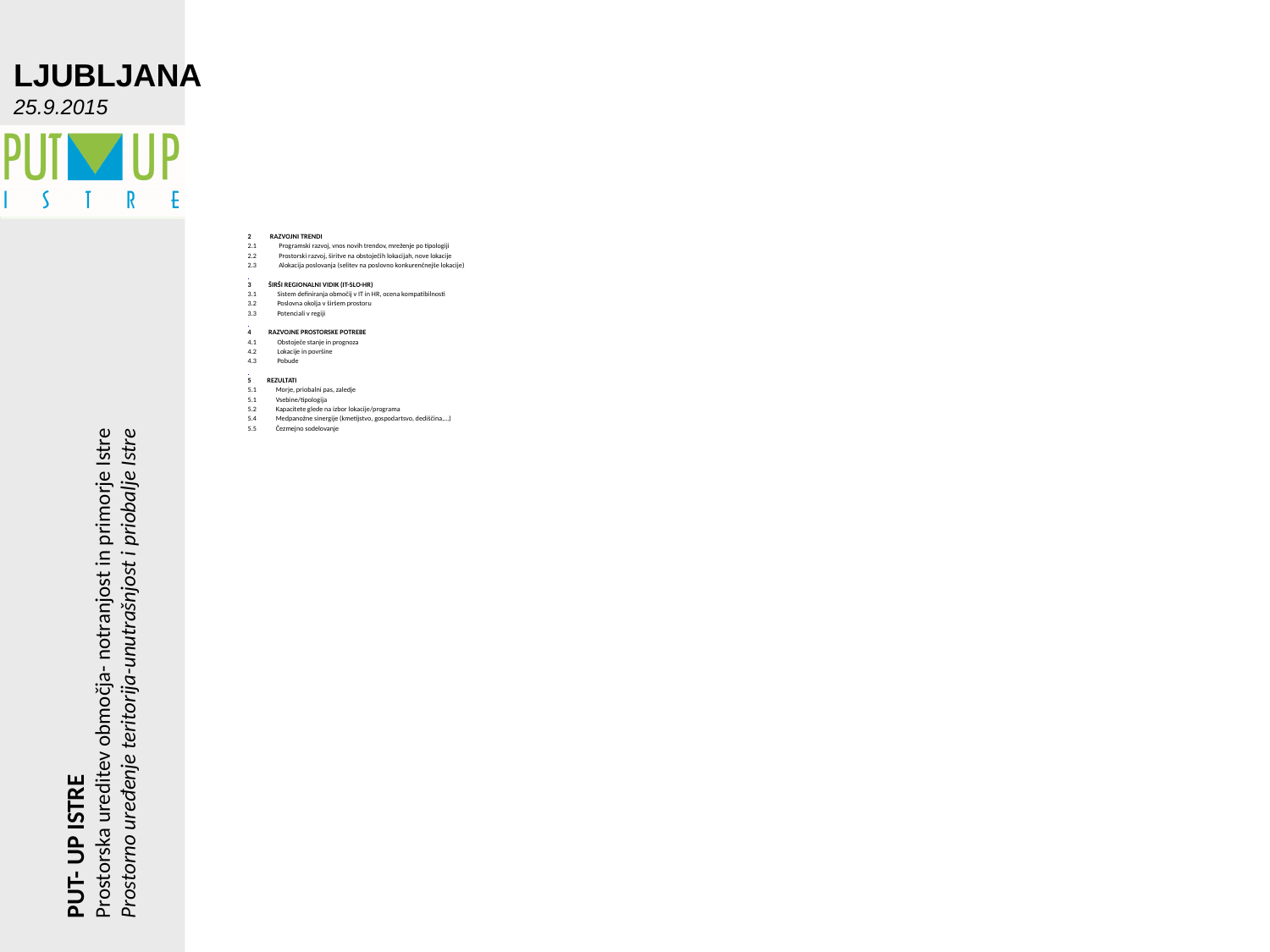

2 	         RAZVOJNI TRENDI
2.1 	         Programski razvoj, vnos novih trendov, mreženje po tipologiji
2.2 	         Prostorski razvoj, širitve na obstoječih lokacijah, nove lokacije
2.3 	         Alokacija poslovanja (selitev na poslovno konkurenčnejše lokacije)

3	        ŠIRŠI REGIONALNI VIDIK (IT-SLO-HR)
3.1 	        Sistem definiranja območij v IT in HR, ocena kompatibilnosti
3.2 	        Poslovna okolja v širšem prostoru
3.3 	        Potenciali v regiji

4 	        RAZVOJNE PROSTORSKE POTREBE
4.1 	        Obstoječe stanje in prognoza
4.2 	        Lokacije in površine
4.3 	        Pobude

5	       REZULTATI
5.1 	       Morje, priobalni pas, zaledje
5.1  	       Vsebine/tipologija
5.2 	       Kapacitete glede na izbor lokacije/programa
5.4 	       Medpanožne sinergije (kmetijstvo, gospodartsvo, dediščina,...)
5.5 	       Čezmejno sodelovanje